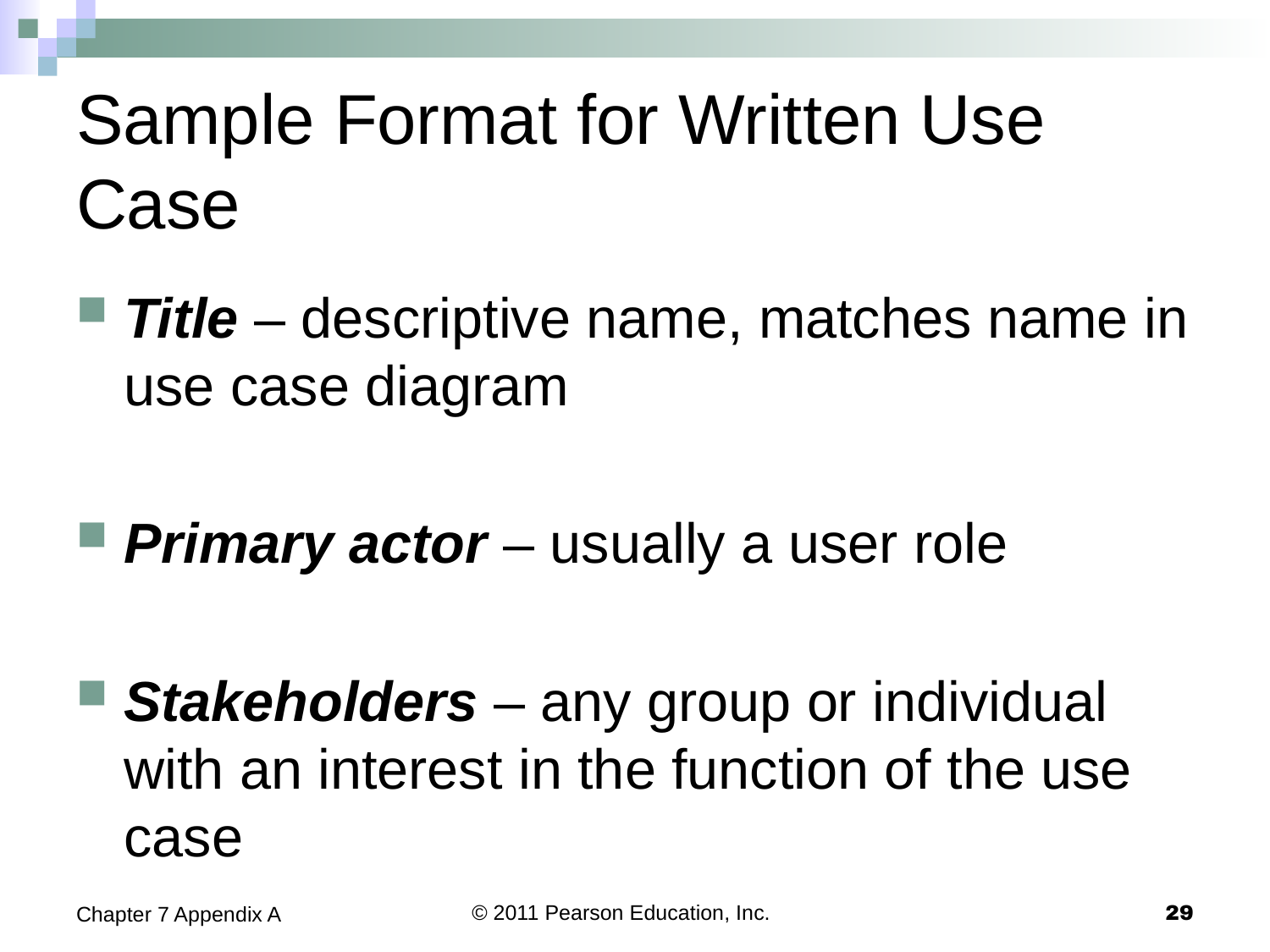

# Sample Format for Written Use Case
Title – descriptive name, matches name in use case diagram

Primary actor – usually a user role

Stakeholders – any group or individual with an interest in the function of the use case
Chapter 7 Appendix A
© 2011 Pearson Education, Inc.
29